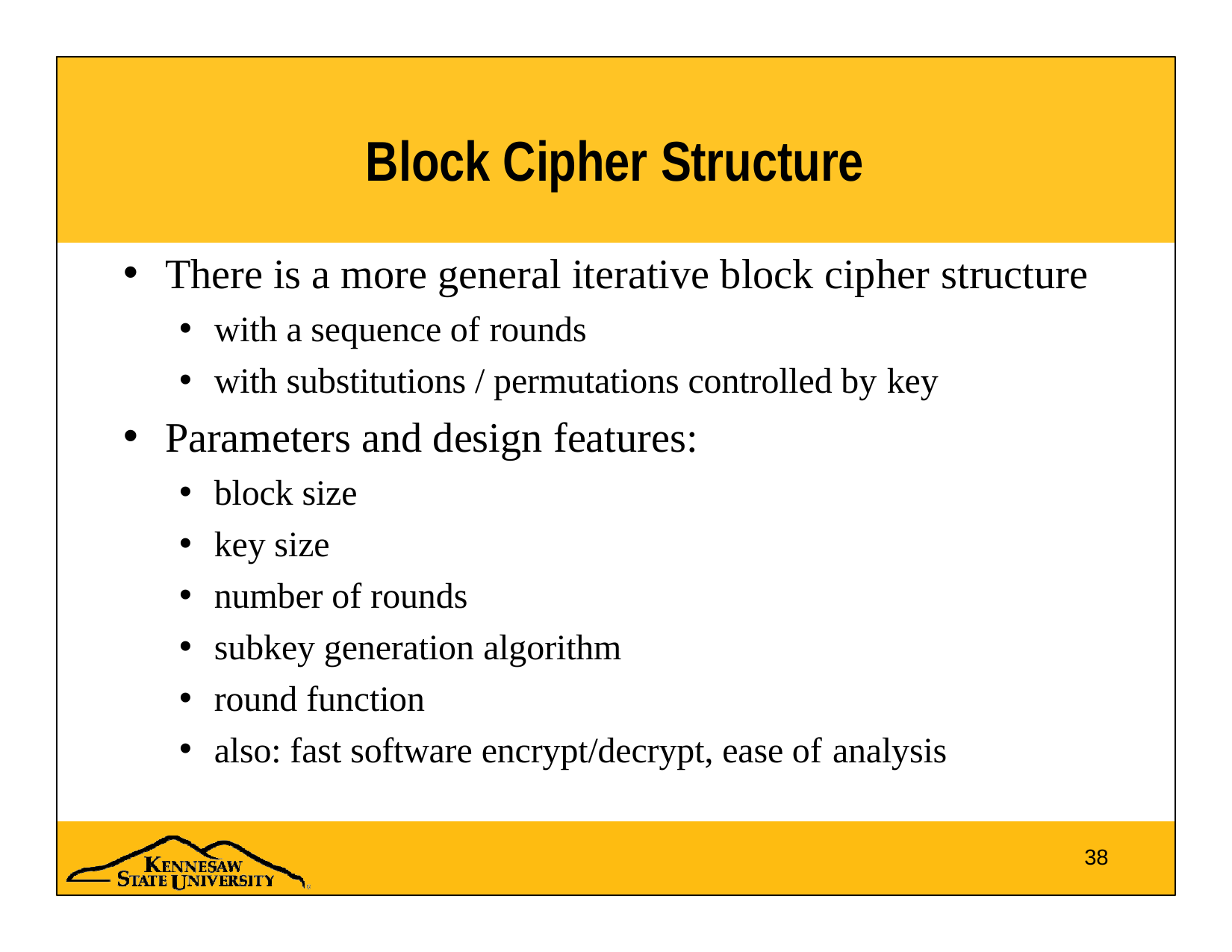

# Block Cipher Structure
There is a more general iterative block cipher structure
with a sequence of rounds
with substitutions / permutations controlled by key
Parameters and design features:
block size
key size
number of rounds
subkey generation algorithm
round function
also: fast software encrypt/decrypt, ease of analysis

38